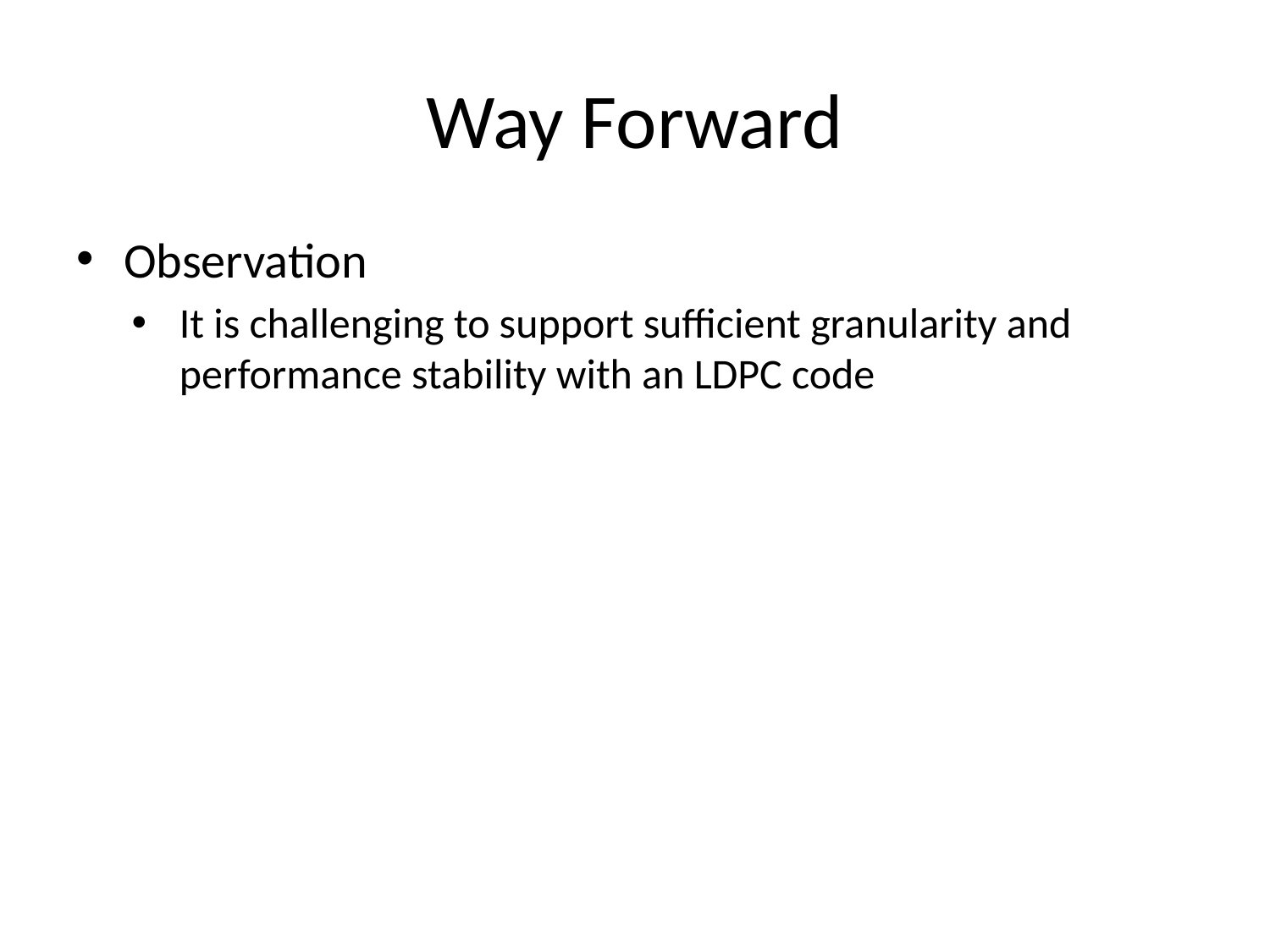

# Way Forward
Observation
It is challenging to support sufficient granularity and performance stability with an LDPC code